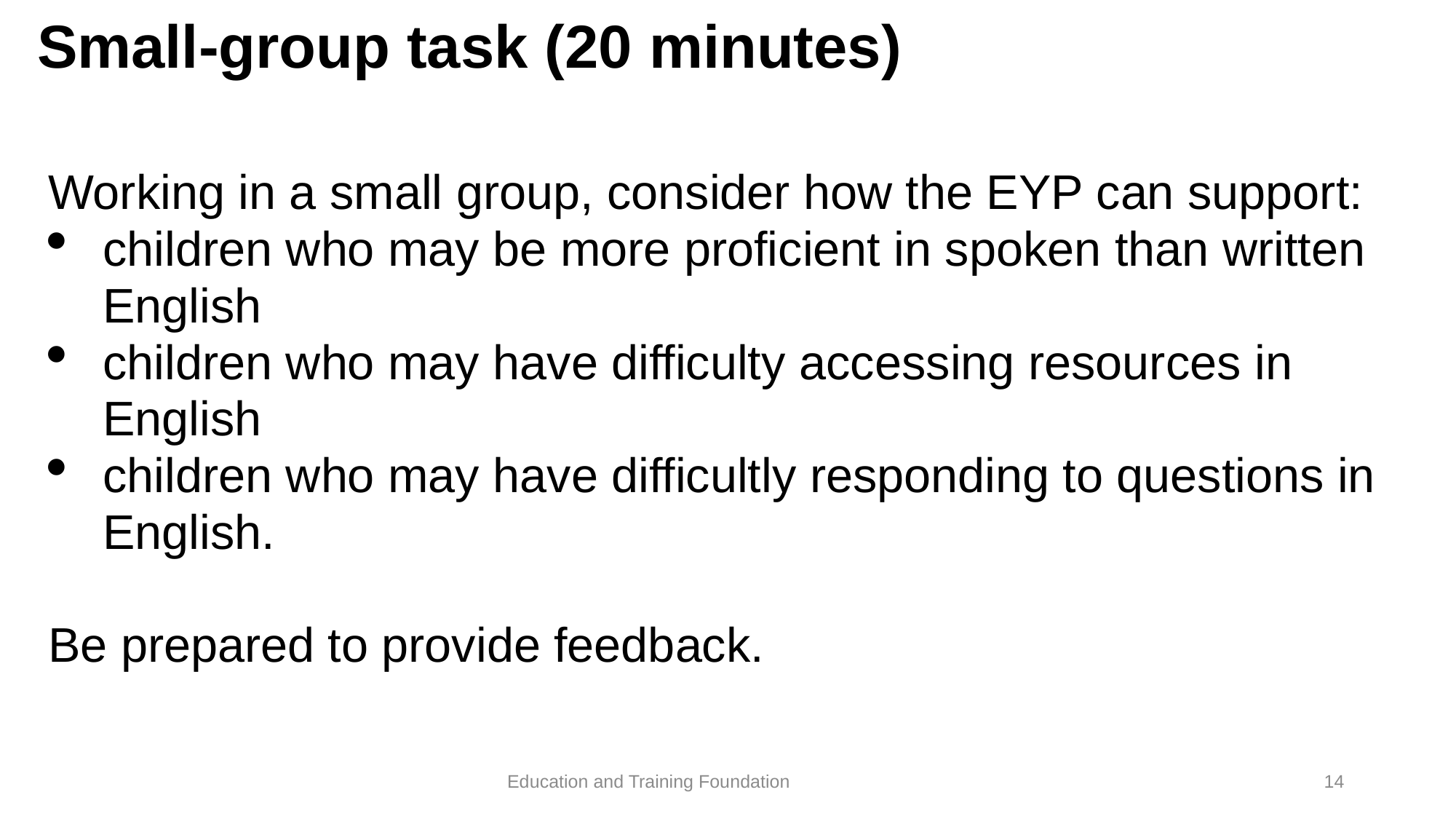

# Small-group task (20 minutes)
Working in a small group, consider how the EYP can support:
children who may be more proficient in spoken than written English
children who may have difficulty accessing resources in English
children who may have difficultly responding to questions in English.

Be prepared to provide feedback.
14
Education and Training Foundation